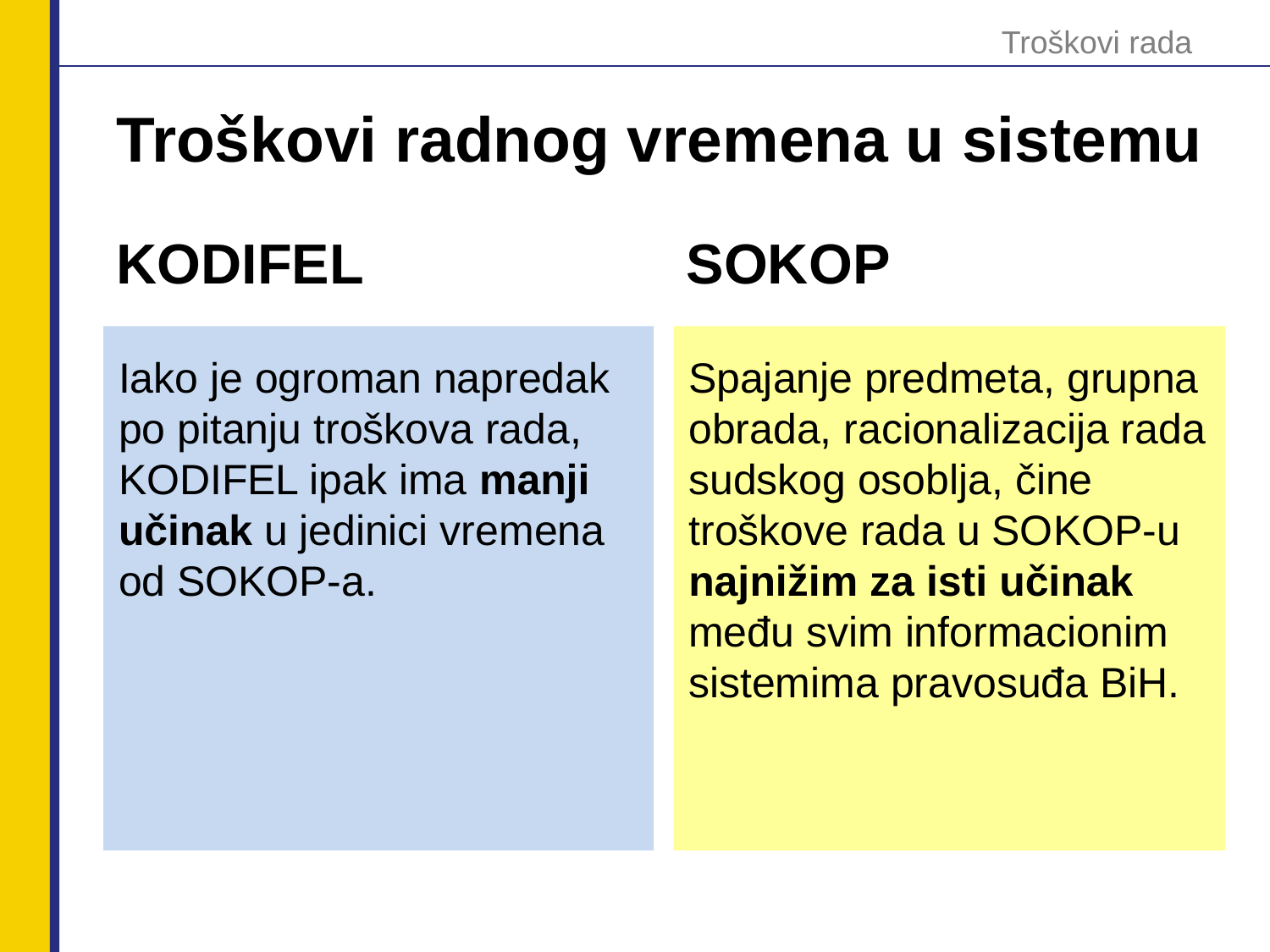

Troškovi rada
# Troškovi radnog vremena u sistemu
KODIFEL
SOKOP
Iako je ogroman napredak po pitanju troškova rada, KODIFEL ipak ima manji učinak u jedinici vremena od SOKOP-a.
Spajanje predmeta, grupna obrada, racionalizacija rada sudskog osoblja, čine troškove rada u SOKOP-u najnižim za isti učinak među svim informacionim sistemima pravosuđa BiH.